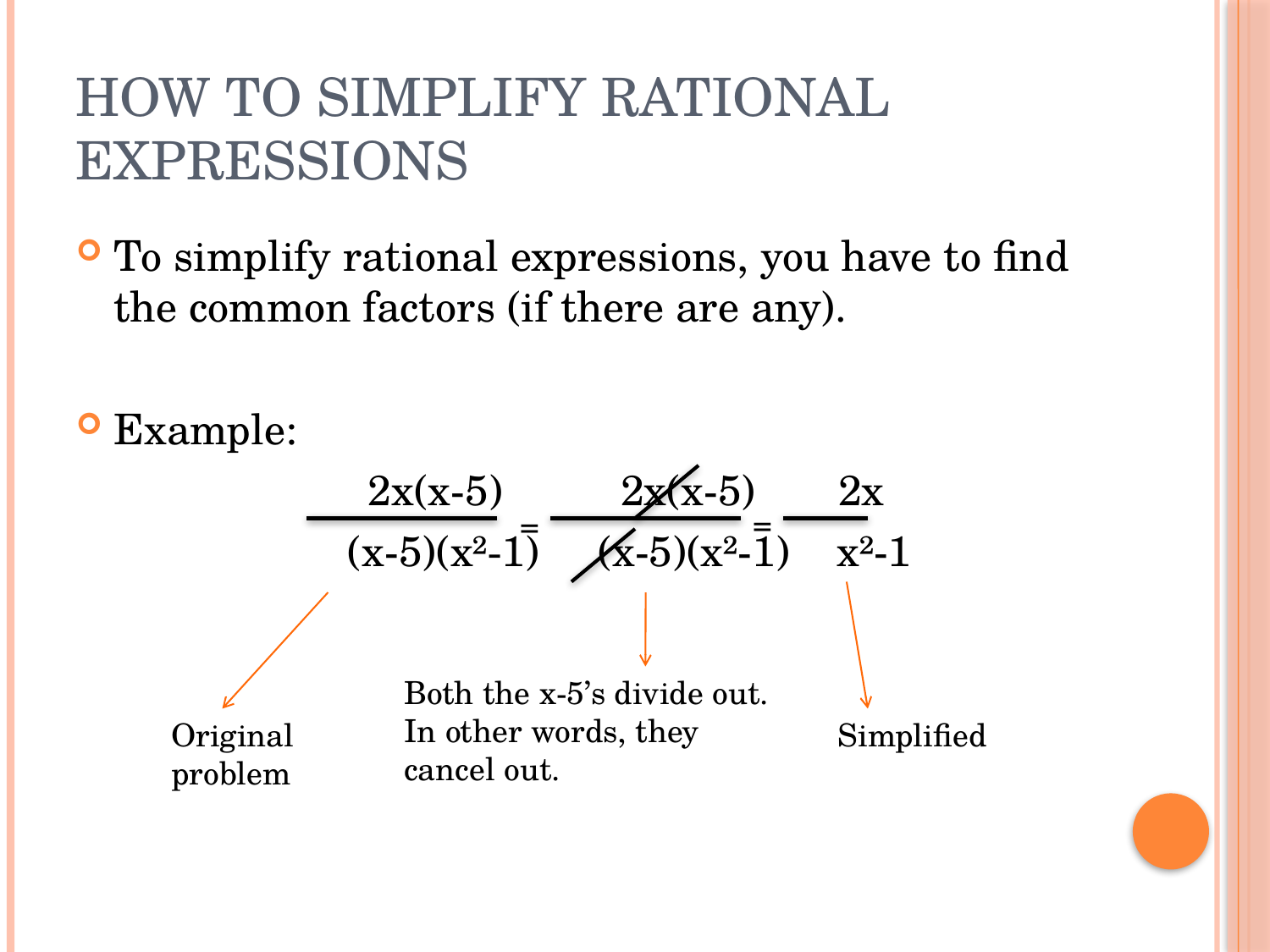

# How to simplify rational expressions
To simplify rational expressions, you have to find the common factors (if there are any).

Example:
			2x(x-5)          2x(x-5)       2x
		         (x-5)(x²-1)     (x-5)(x²-1)    x²-1
=
=
Both the x-5’s divide out.
In other words, they cancel out.
Original problem
Simplified